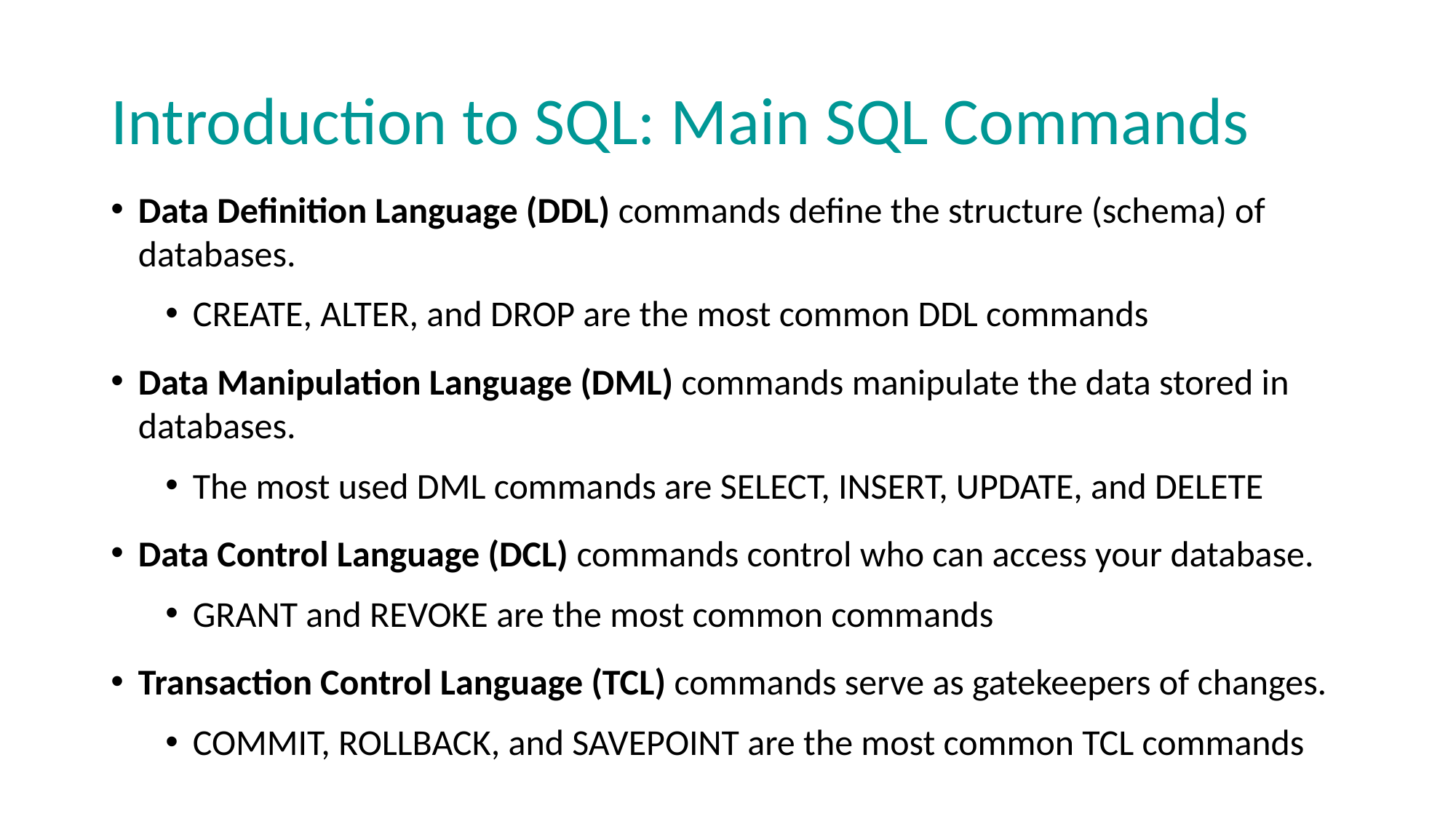

# Introduction to SQL: Main SQL Commands
Data Definition Language (DDL) commands define the structure (schema) of databases.
CREATE, ALTER, and DROP are the most common DDL commands
Data Manipulation Language (DML) commands manipulate the data stored in databases.
The most used DML commands are SELECT, INSERT, UPDATE, and DELETE
Data Control Language (DCL) commands control who can access your database.
GRANT and REVOKE are the most common commands
Transaction Control Language (TCL) commands serve as gatekeepers of changes.
COMMIT, ROLLBACK, and SAVEPOINT are the most common TCL commands